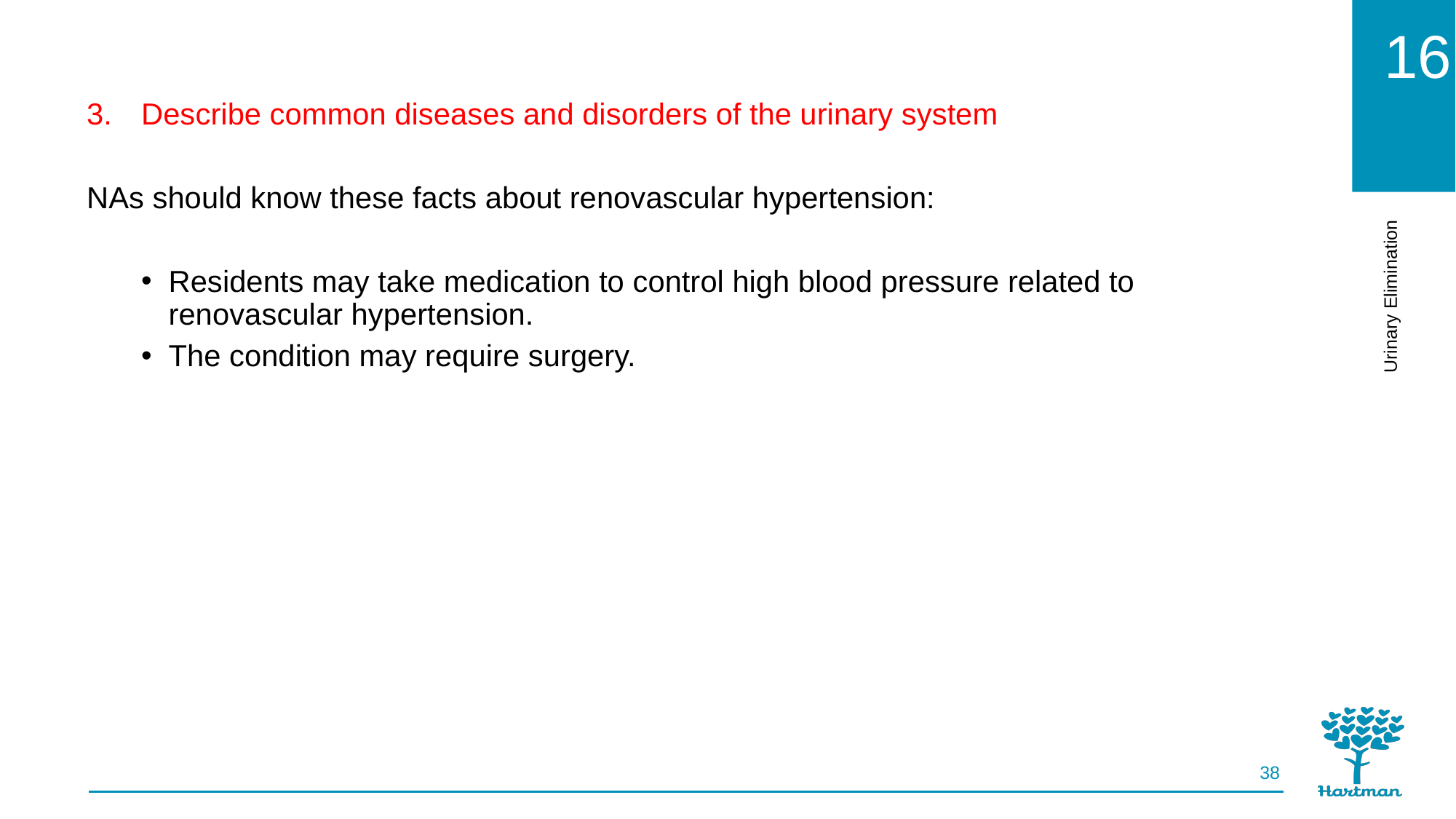

Describe common diseases and disorders of the urinary system

NAs should know these facts about renovascular hypertension:

Residents may take medication to control high blood pressure related to renovascular hypertension.
The condition may require surgery.

38